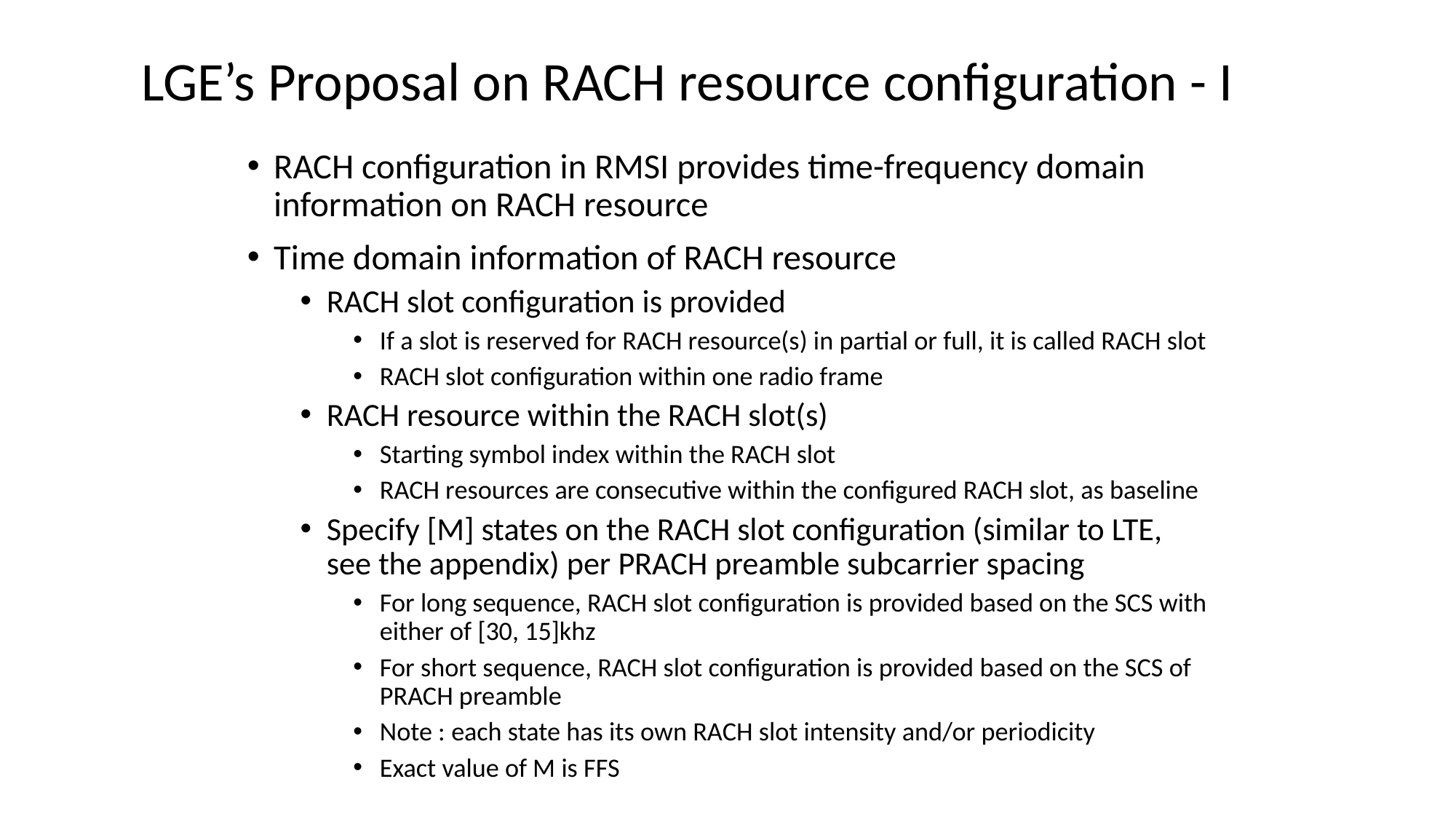

# LGE’s Proposal on RACH resource configuration - I
RACH configuration in RMSI provides time-frequency domain information on RACH resource
Time domain information of RACH resource
RACH slot configuration is provided
If a slot is reserved for RACH resource(s) in partial or full, it is called RACH slot
RACH slot configuration within one radio frame
RACH resource within the RACH slot(s)
Starting symbol index within the RACH slot
RACH resources are consecutive within the configured RACH slot, as baseline
Specify [M] states on the RACH slot configuration (similar to LTE, see the appendix) per PRACH preamble subcarrier spacing
For long sequence, RACH slot configuration is provided based on the SCS with either of [30, 15]khz
For short sequence, RACH slot configuration is provided based on the SCS of PRACH preamble
Note : each state has its own RACH slot intensity and/or periodicity
Exact value of M is FFS